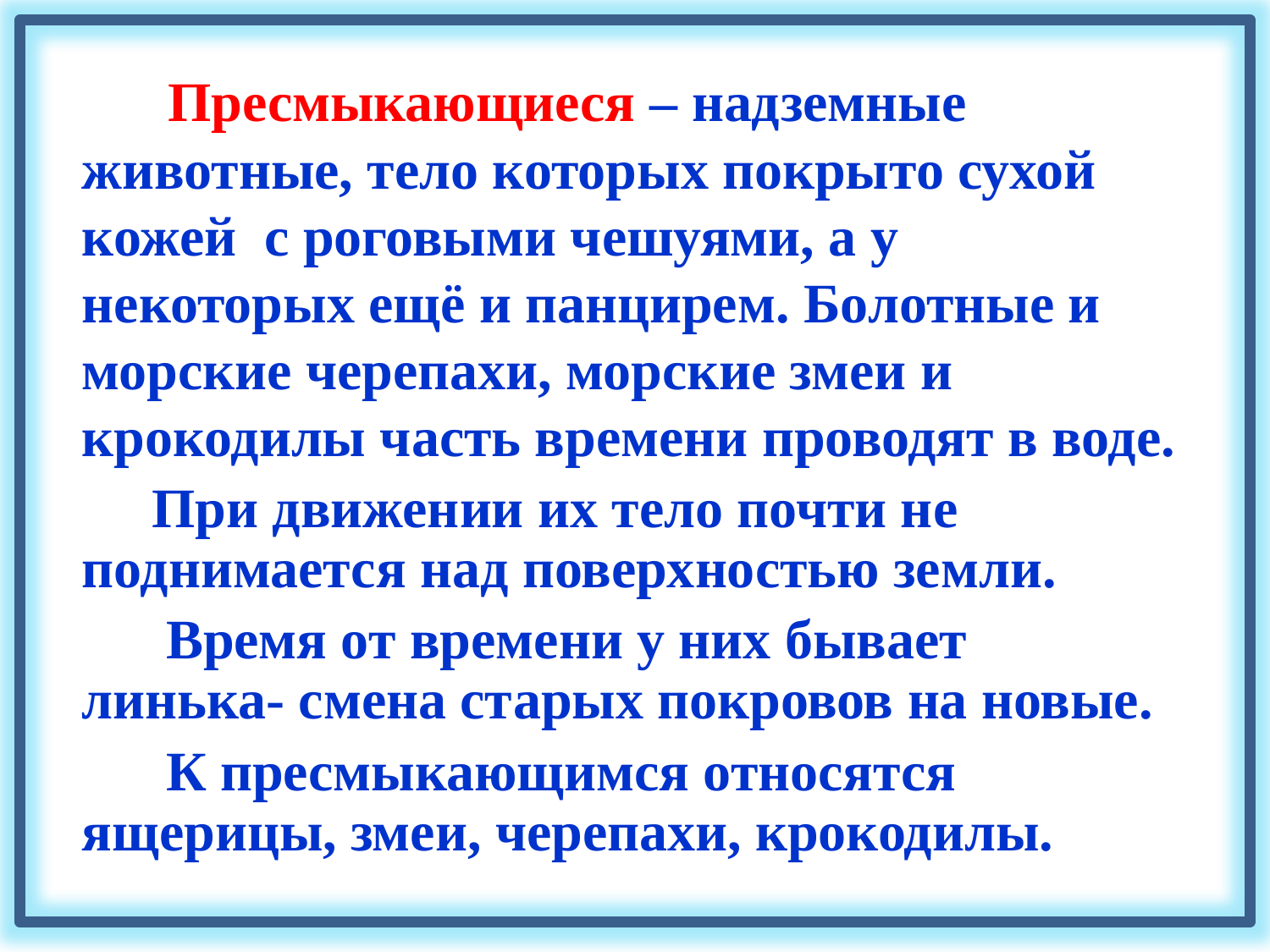

Пресмыкающиеся – надземные животные, тело которых покрыто сухой кожей  с роговыми чешуями, а у некоторых ещё и панцирем. Болотные и морские черепахи, морские змеи и крокодилы часть времени проводят в воде.
     При движении их тело почти не поднимается над поверхностью земли.
      Время от времени у них бывает линька- смена старых покровов на новые.
      К пресмыкающимся относятся ящерицы, змеи, черепахи, крокодилы.